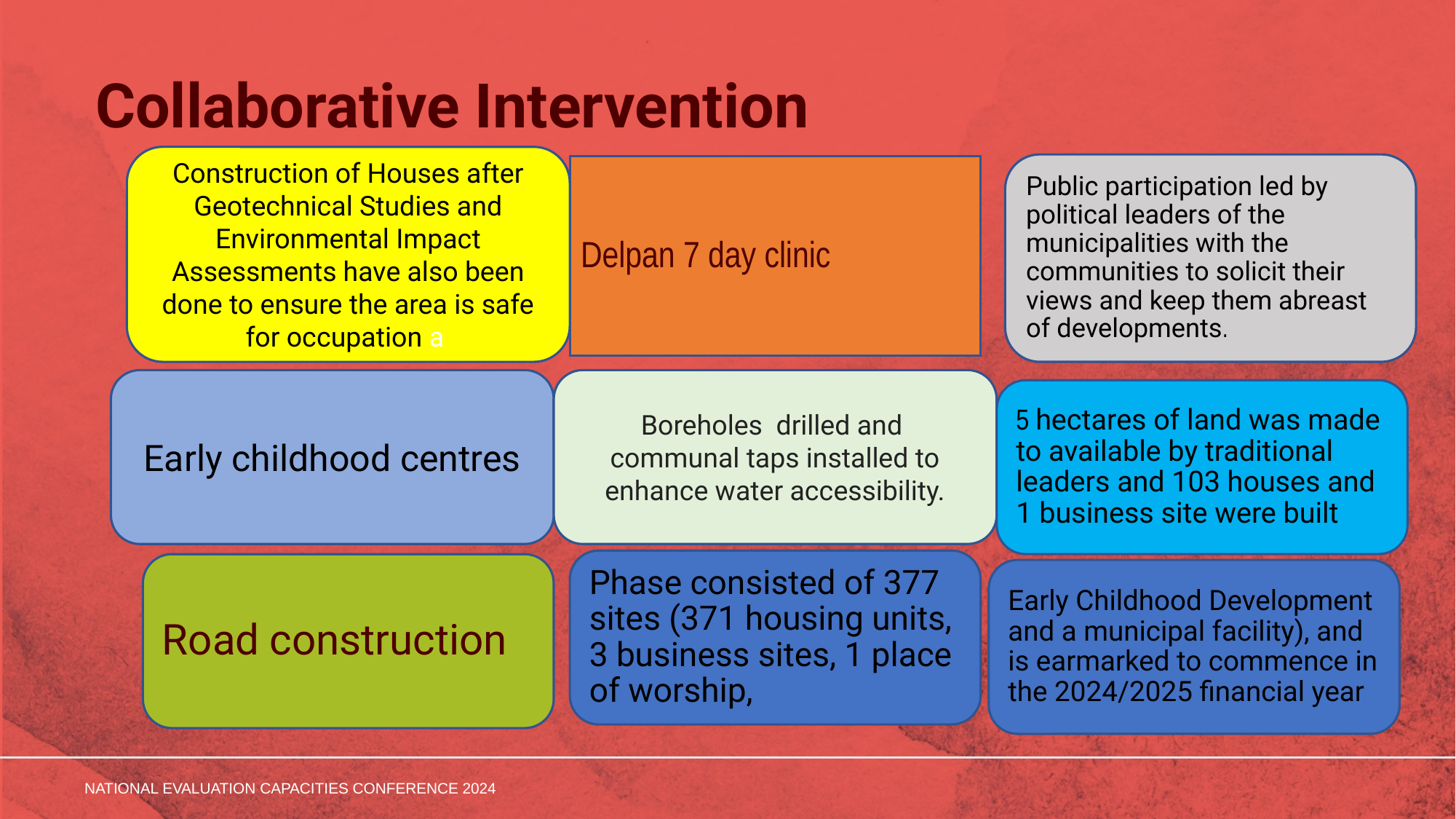

# Collaborative Intervention
Construction of Houses after Geotechnical Studies and Environmental Impact Assessments have also been done to ensure the area is safe for occupation a
Public participation led by political leaders of the municipalities with the communities to solicit their views and keep them abreast of developments.
Delpan 7 day clinic
Early childhood centres
Boreholes  drilled and  communal taps installed to enhance water accessibility.
5 hectares of land was made to available by traditional leaders and 103 houses and 1 business site were built
Phase consisted of 377 sites (371 housing units, 3 business sites, 1 place of worship,
Road construction
Early Childhood Development and a municipal facility), and is earmarked to commence in the 2024/2025 financial year